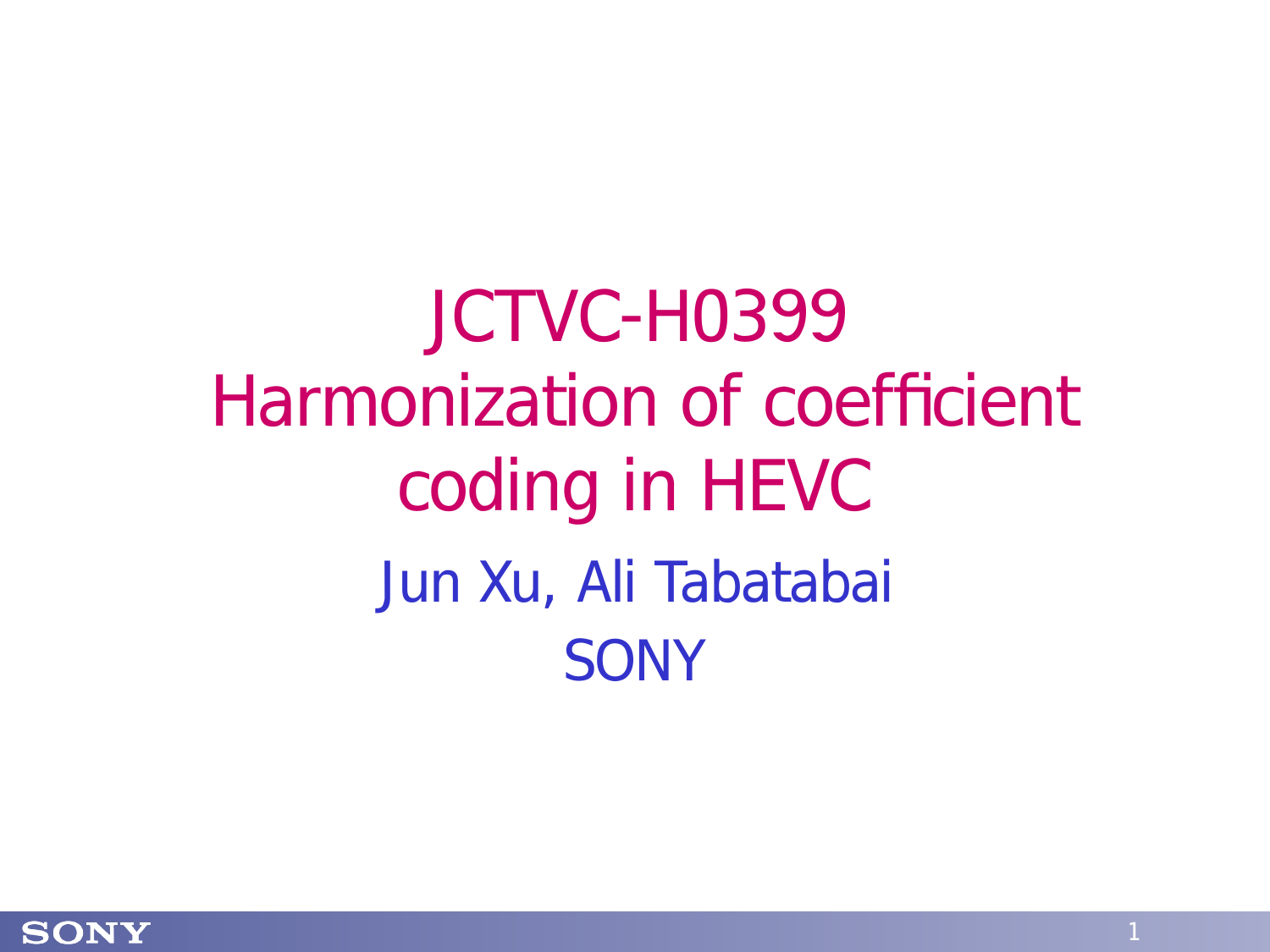

# JCTVC-H0399 Harmonization of coefficient coding in HEVC
Jun Xu, Ali Tabatabai
SONY
1